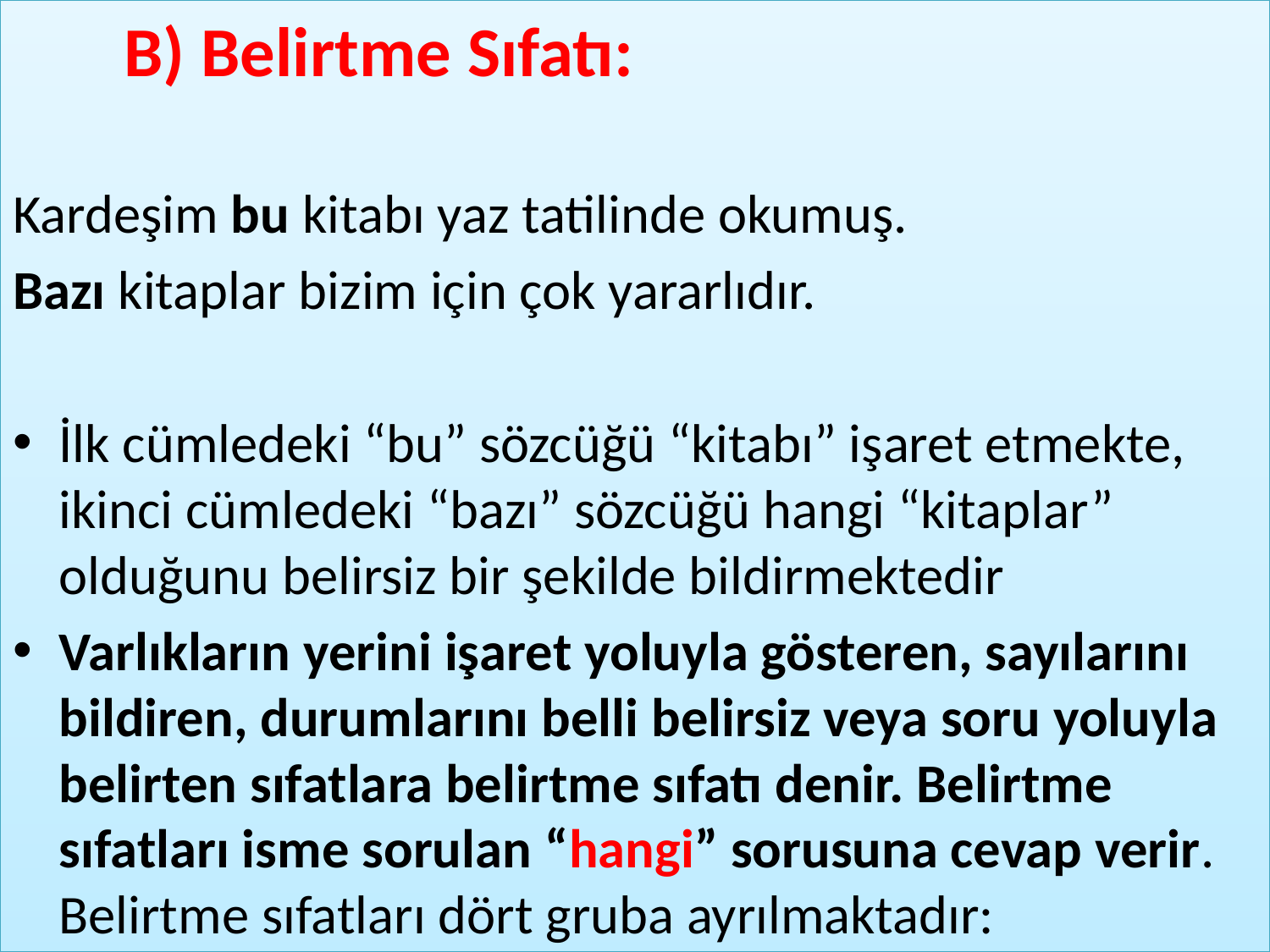

B) Belirtme Sıfatı:

Kardeşim bu kitabı yaz tatilinde okumuş.
Bazı kitaplar bizim için çok yararlıdır.

İlk cümledeki “bu” sözcüğü “kitabı” işaret etmekte, ikinci cümledeki “bazı” sözcüğü hangi “kitaplar” olduğunu belirsiz bir şekilde bildirmektedir
Varlıkların yerini işaret yoluyla gösteren, sayılarını bildiren, durumlarını belli belirsiz veya soru yoluyla belirten sıfatlara belirtme sıfatı denir. Belirtme sıfatları isme sorulan “hangi” sorusuna cevap verir. Belirtme sıfatları dört gruba ayrılmaktadır: